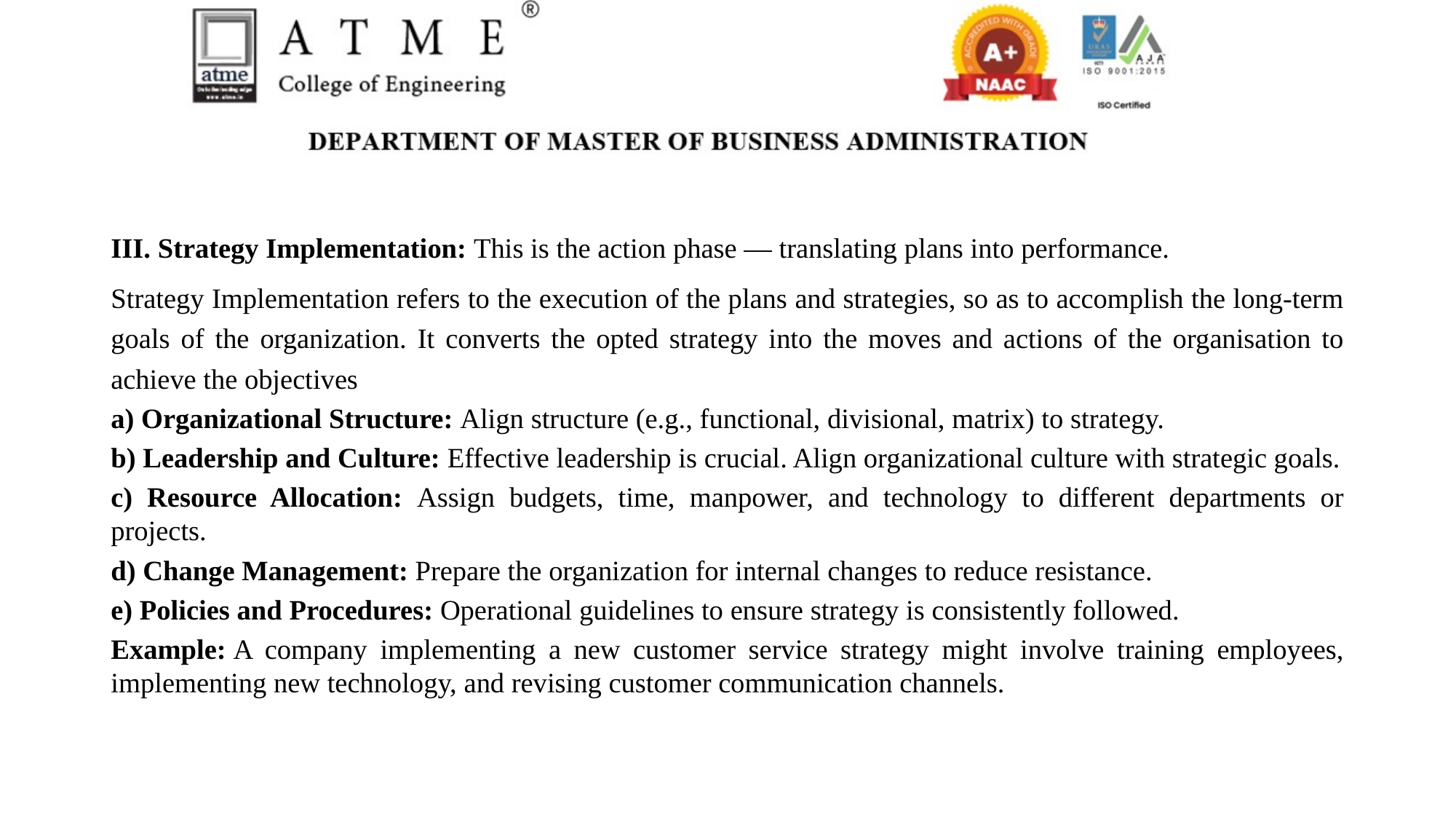

III. Strategy Implementation: This is the action phase — translating plans into performance.
Strategy Implementation refers to the execution of the plans and strategies, so as to accomplish the long-term goals of the organization. It converts the opted strategy into the moves and actions of the organisation to achieve the objectives
a) Organizational Structure: Align structure (e.g., functional, divisional, matrix) to strategy.
b) Leadership and Culture: Effective leadership is crucial. Align organizational culture with strategic goals.
c) Resource Allocation: Assign budgets, time, manpower, and technology to different departments or projects.
d) Change Management: Prepare the organization for internal changes to reduce resistance.
e) Policies and Procedures: Operational guidelines to ensure strategy is consistently followed.
Example: A company implementing a new customer service strategy might involve training employees, implementing new technology, and revising customer communication channels.